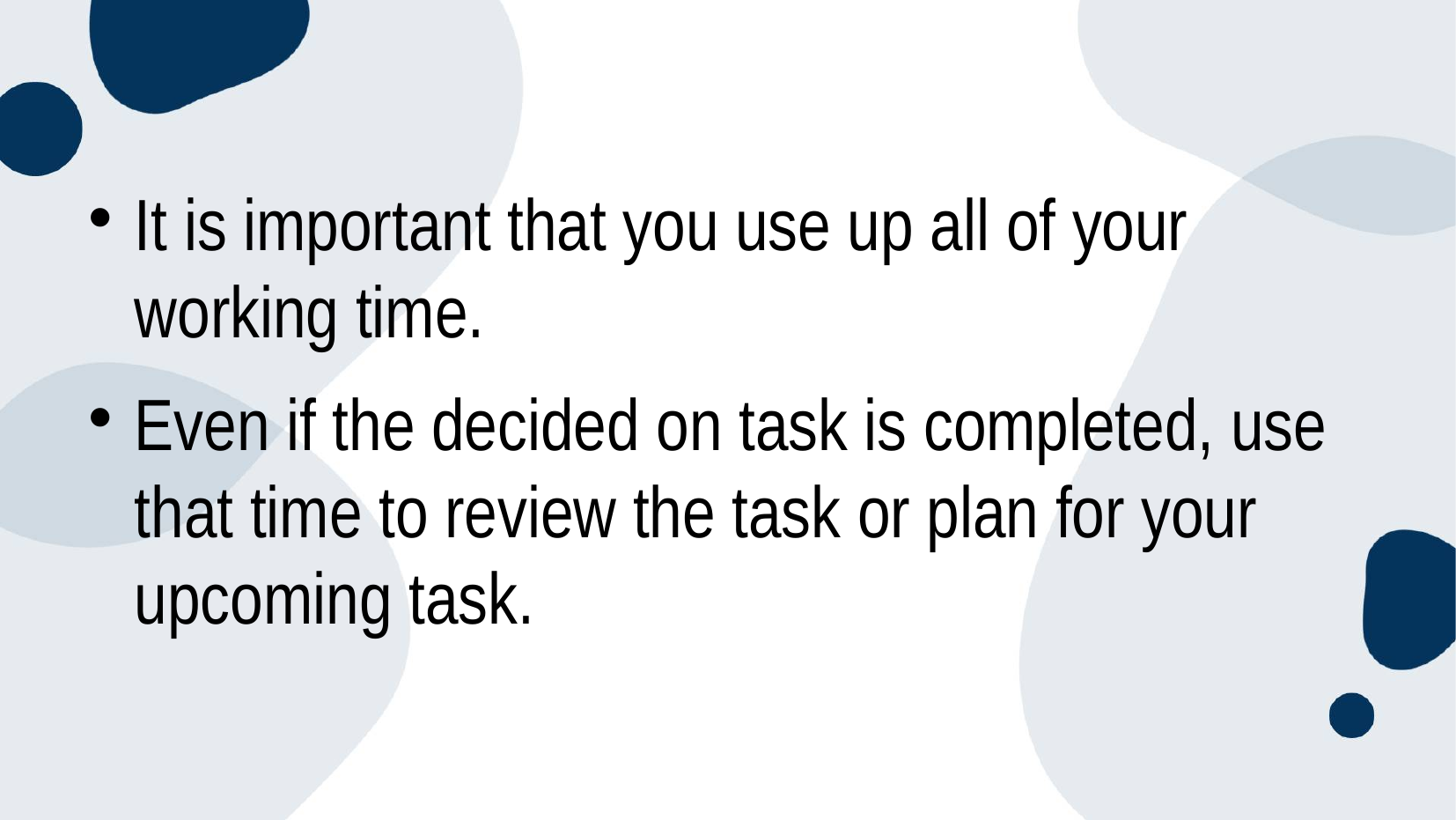

It is important that you use up all of your working time.
Even if the decided on task is completed, use that time to review the task or plan for your upcoming task.